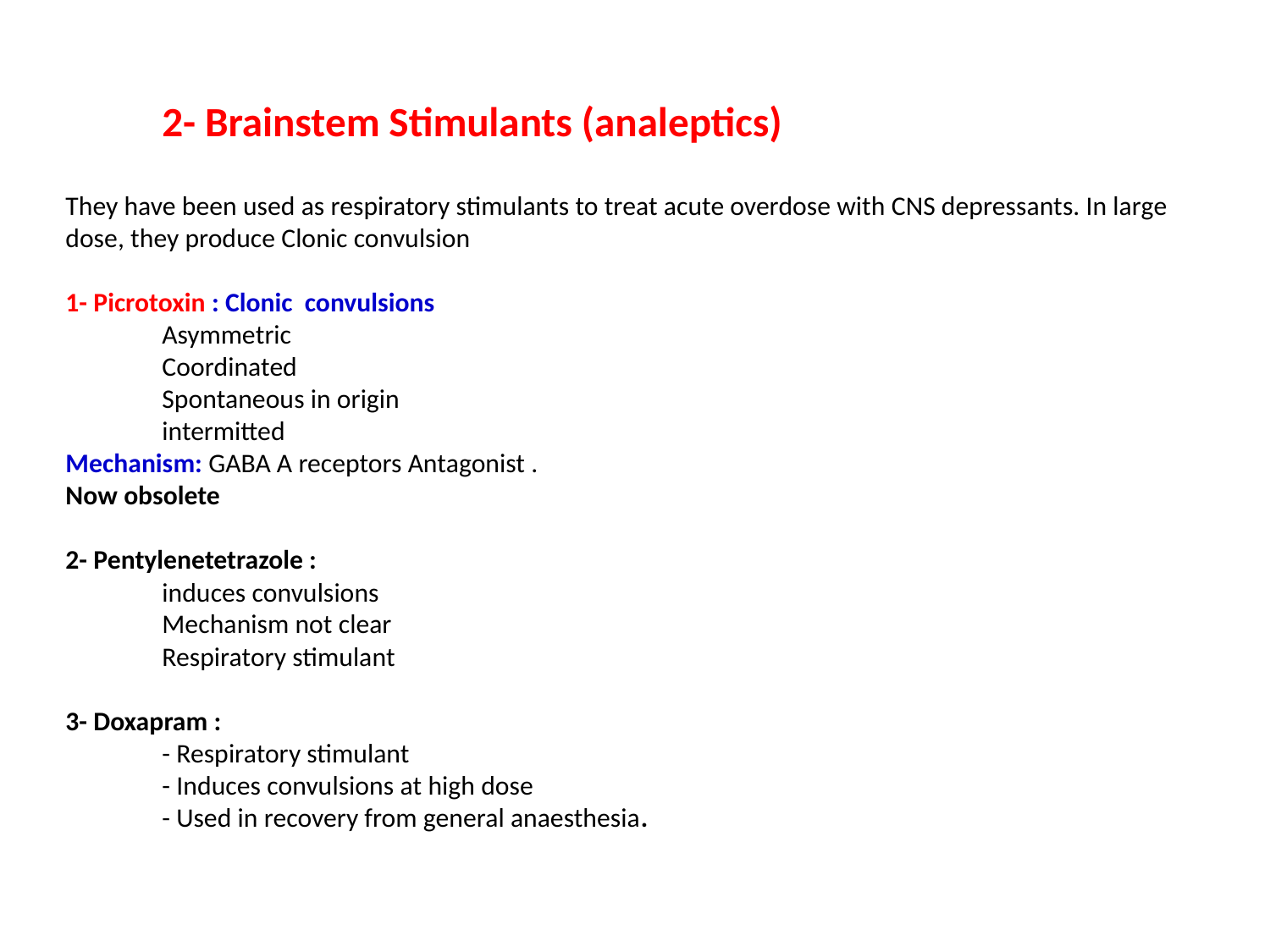

# 2- Brainstem Stimulants (analeptics)   They have been used as respiratory stimulants to treat acute overdose with CNS depressants. In large dose, they produce Clonic convulsion   1- Picrotoxin : Clonic  convulsions Asymmetric Coordinated Spontaneous in origin intermitted Mechanism: GABA A receptors Antagonist . Now obsolete 2- Pentylenetetrazole : induces convulsions Mechanism not clear Respiratory stimulant 3- Doxapram : - Respiratory stimulant - Induces convulsions at high dose - Used in recovery from general anaesthesia.